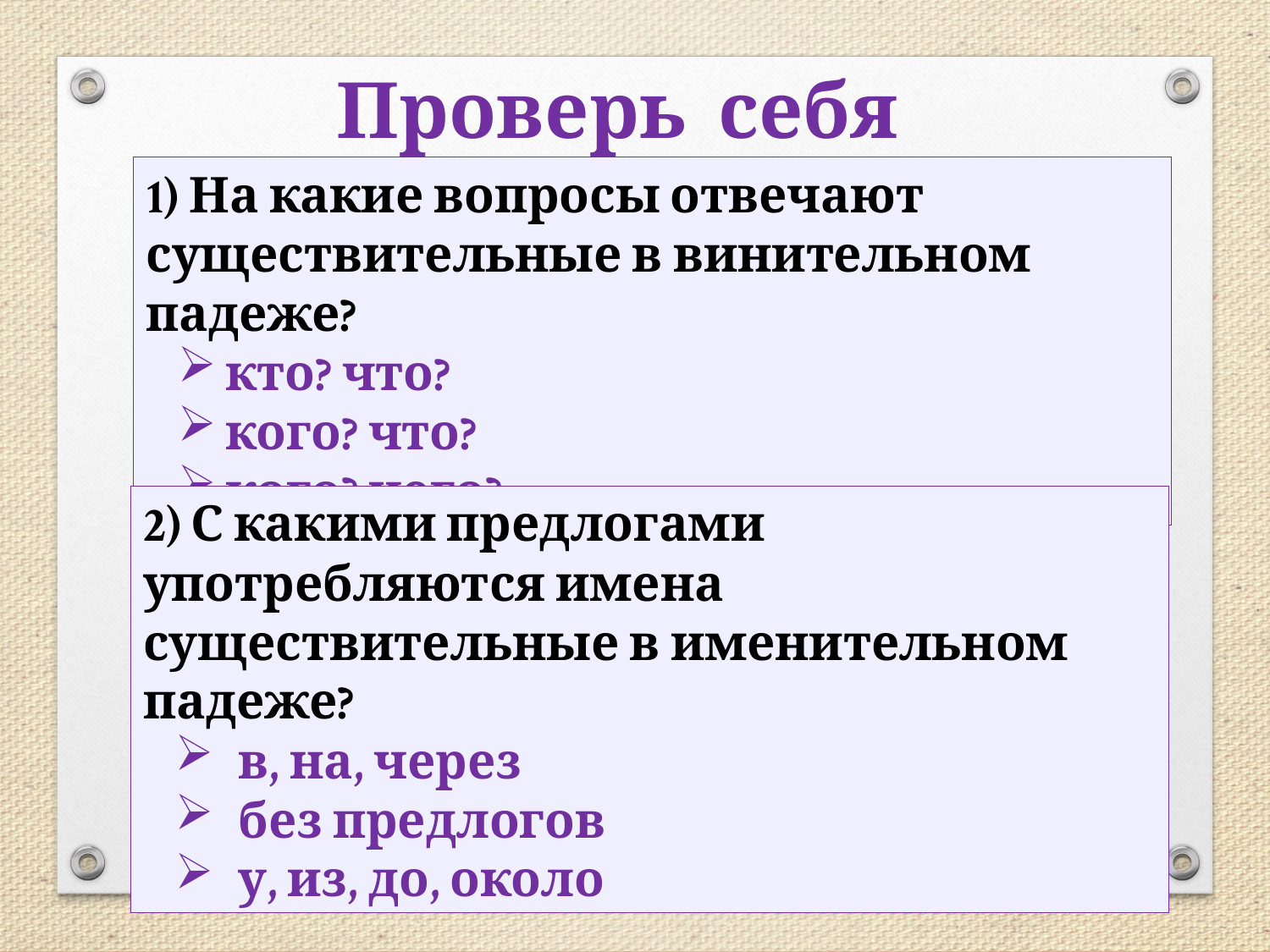

Проверь  себя
1) На какие вопросы отвечают существительные в винительном падеже?
кто? что?
кого? что?
кого? чего?
2) С какими предлогами употребляются имена существительные в именительном падеже?
в, на, через
без предлогов
у, из, до, около